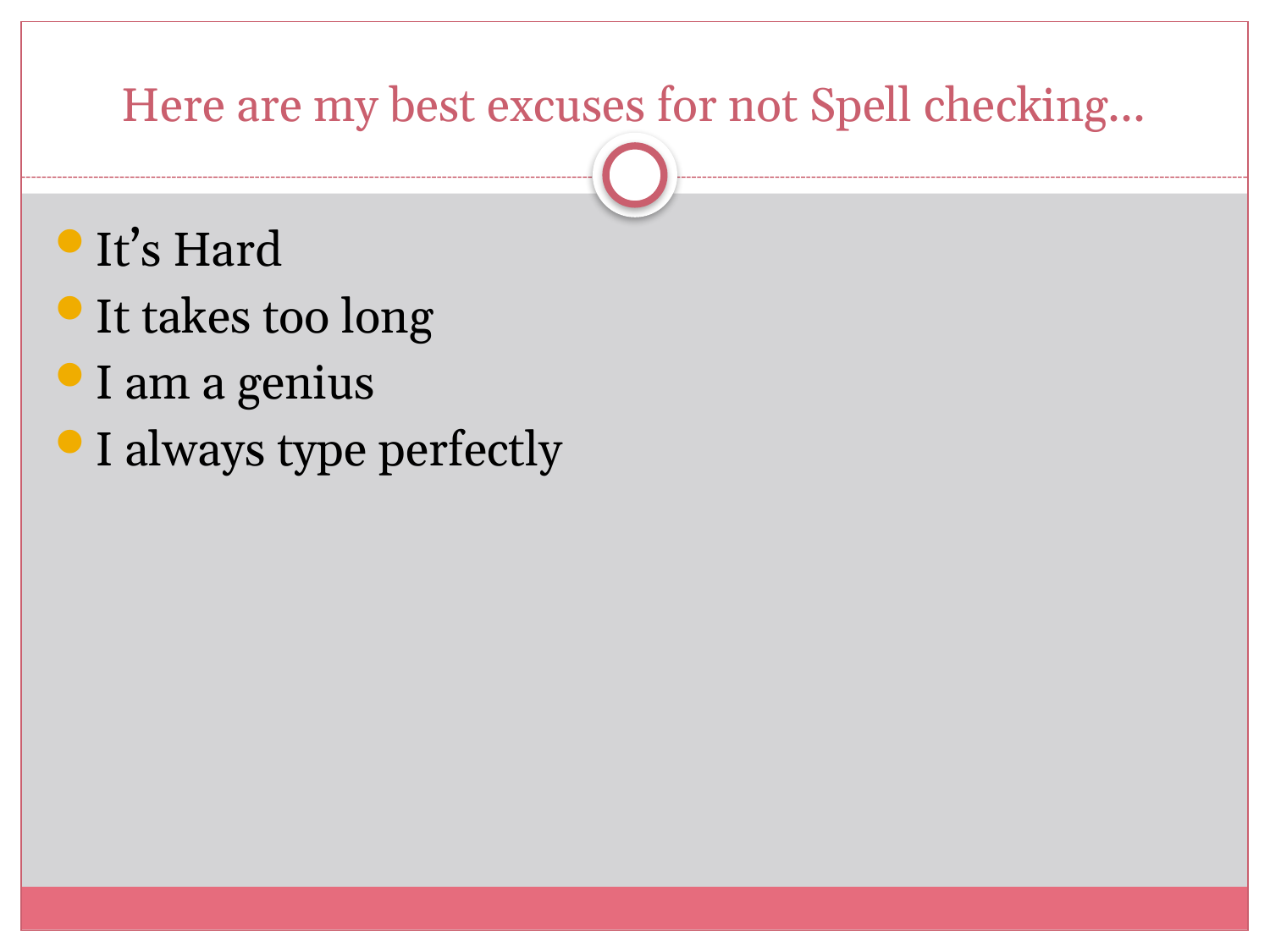

# Here are my best excuses for not Spell checking...
It’s Hard
It takes too long
I am a genius
I always type perfectly